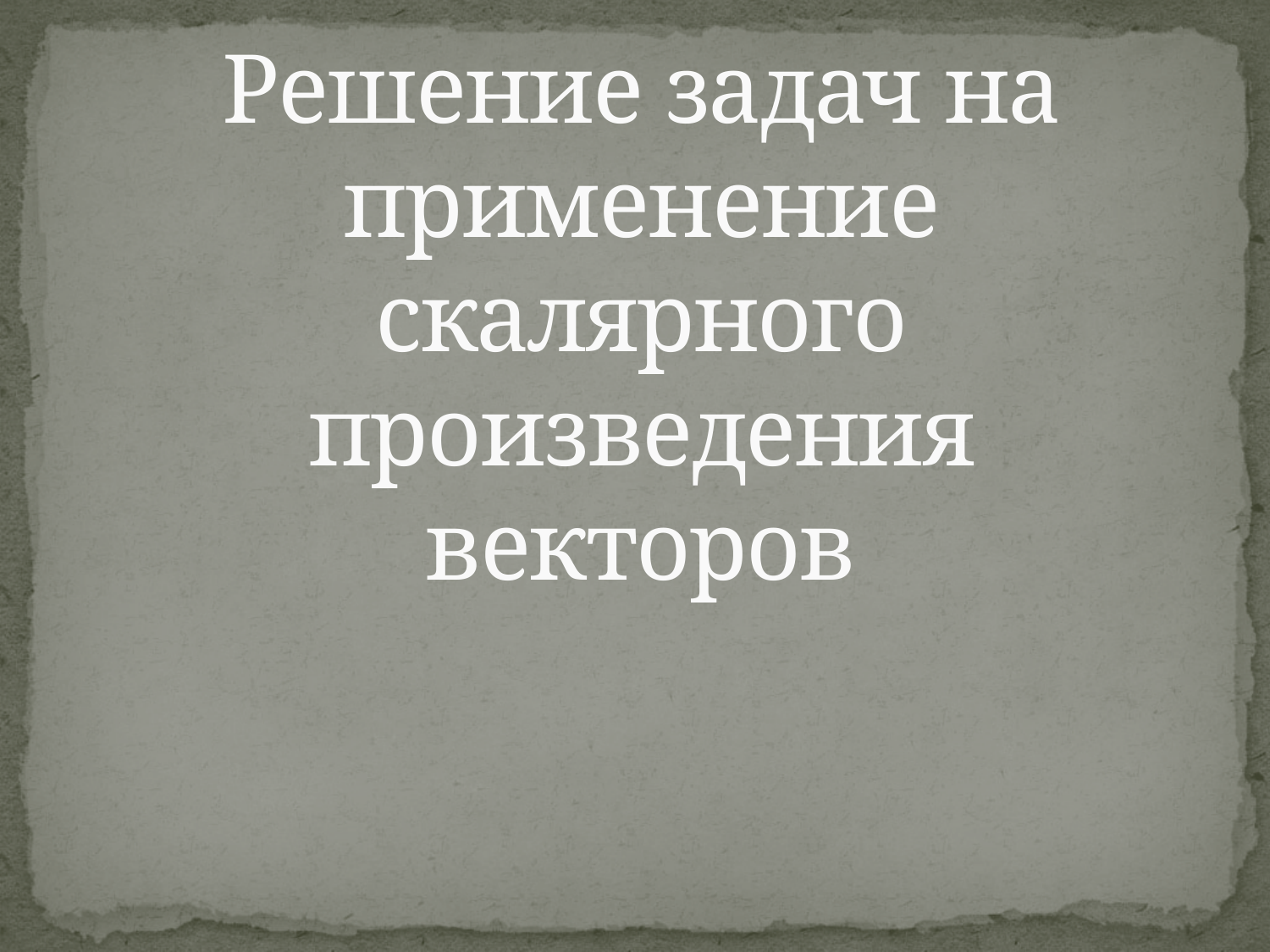

# Решение задач на применение скалярного произведения векторов